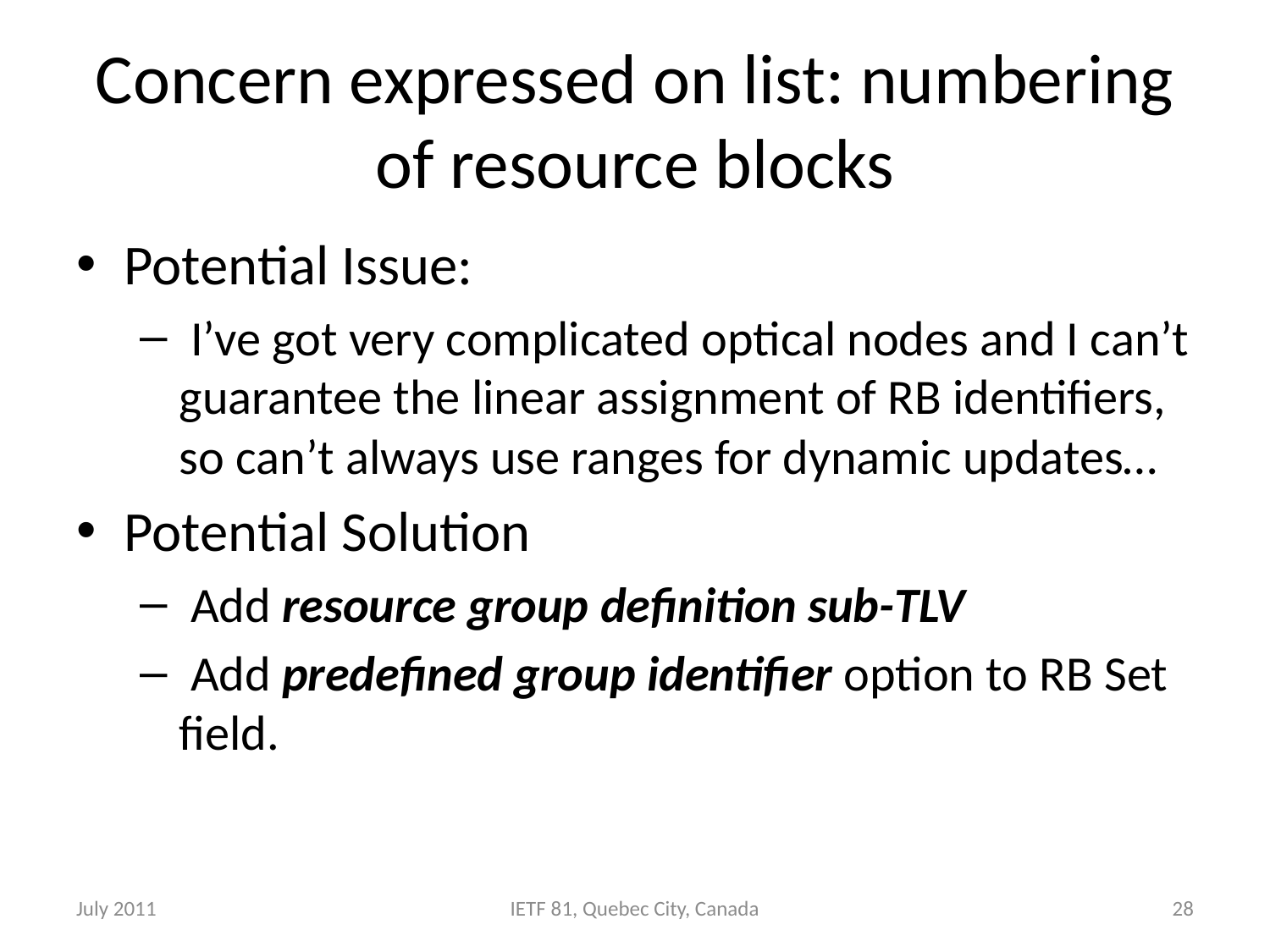

# Concern expressed on list: numbering of resource blocks
Potential Issue:
 I’ve got very complicated optical nodes and I can’t guarantee the linear assignment of RB identifiers, so can’t always use ranges for dynamic updates…
Potential Solution
 Add resource group definition sub-TLV
 Add predefined group identifier option to RB Set field.
July 2011
IETF 81, Quebec City, Canada
28